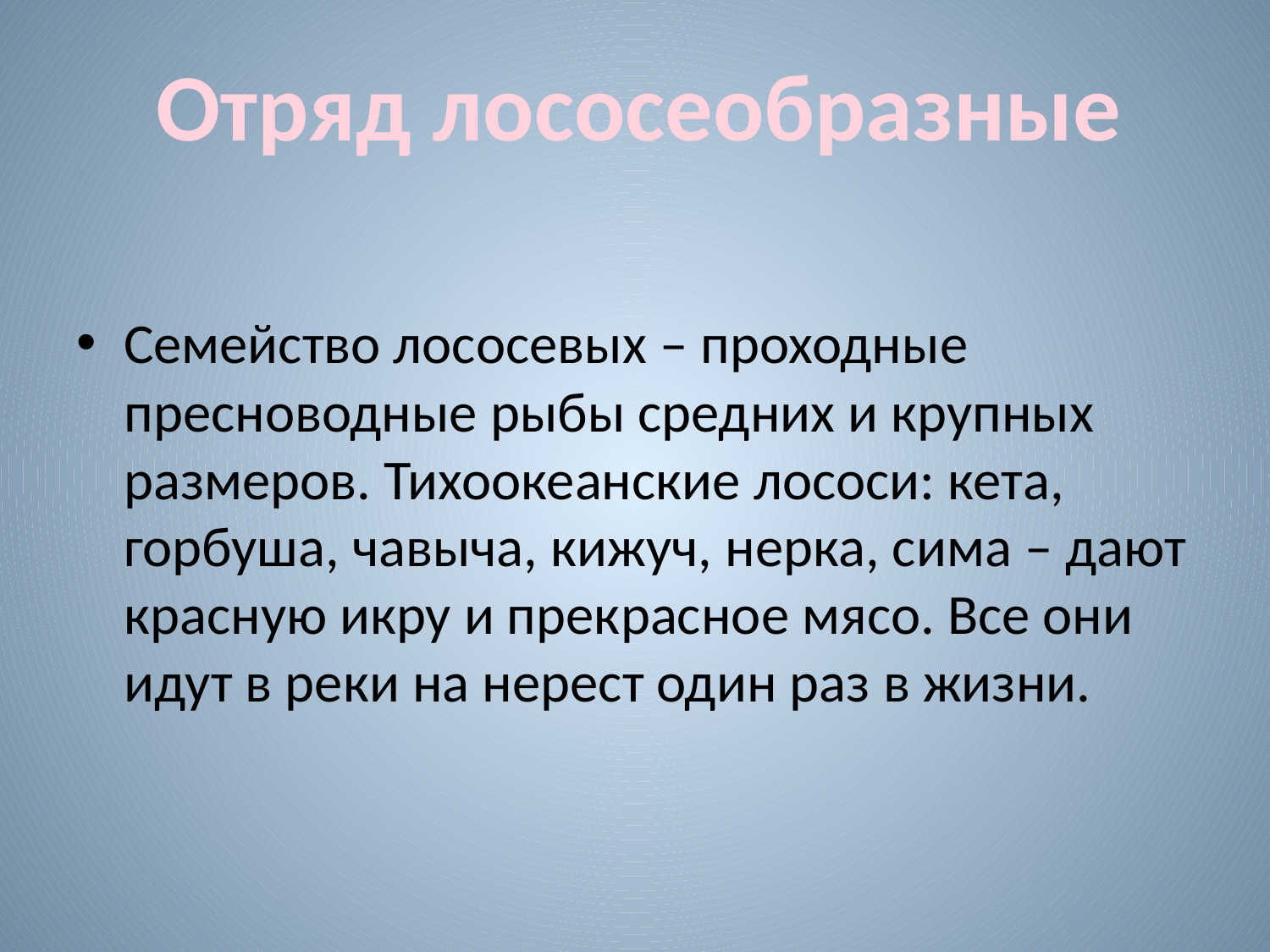

Отряд лососеобразные

Семейство лососевых – проходные пресноводные рыбы средних и крупных размеров. Тихоокеанские лососи: кета, горбуша, чавыча, кижуч, нерка, сима – дают красную икру и прекрасное мясо. Все они идут в реки на нерест один раз в жизни.